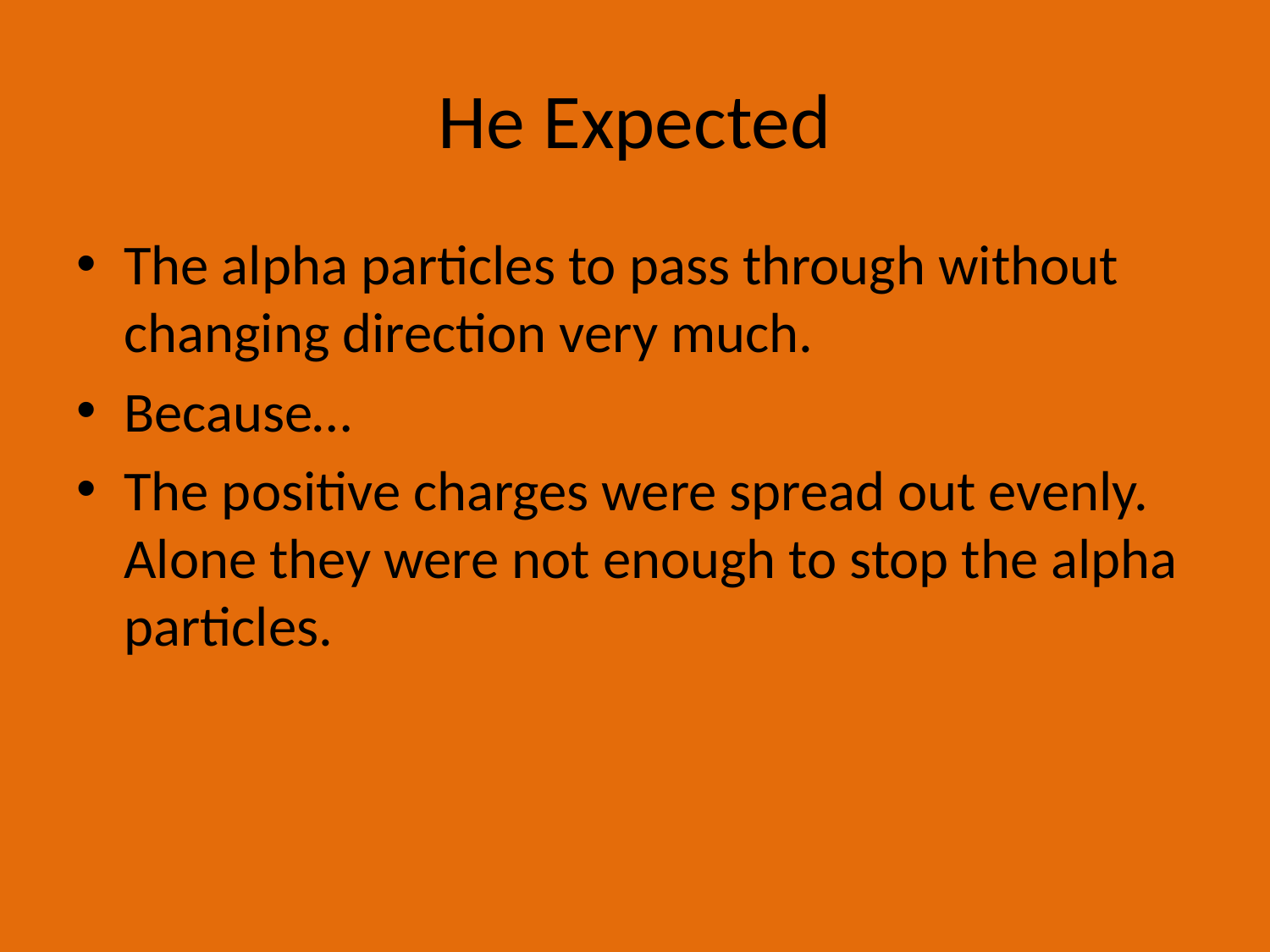

# He Expected
The alpha particles to pass through without changing direction very much.
Because…
The positive charges were spread out evenly. Alone they were not enough to stop the alpha particles.